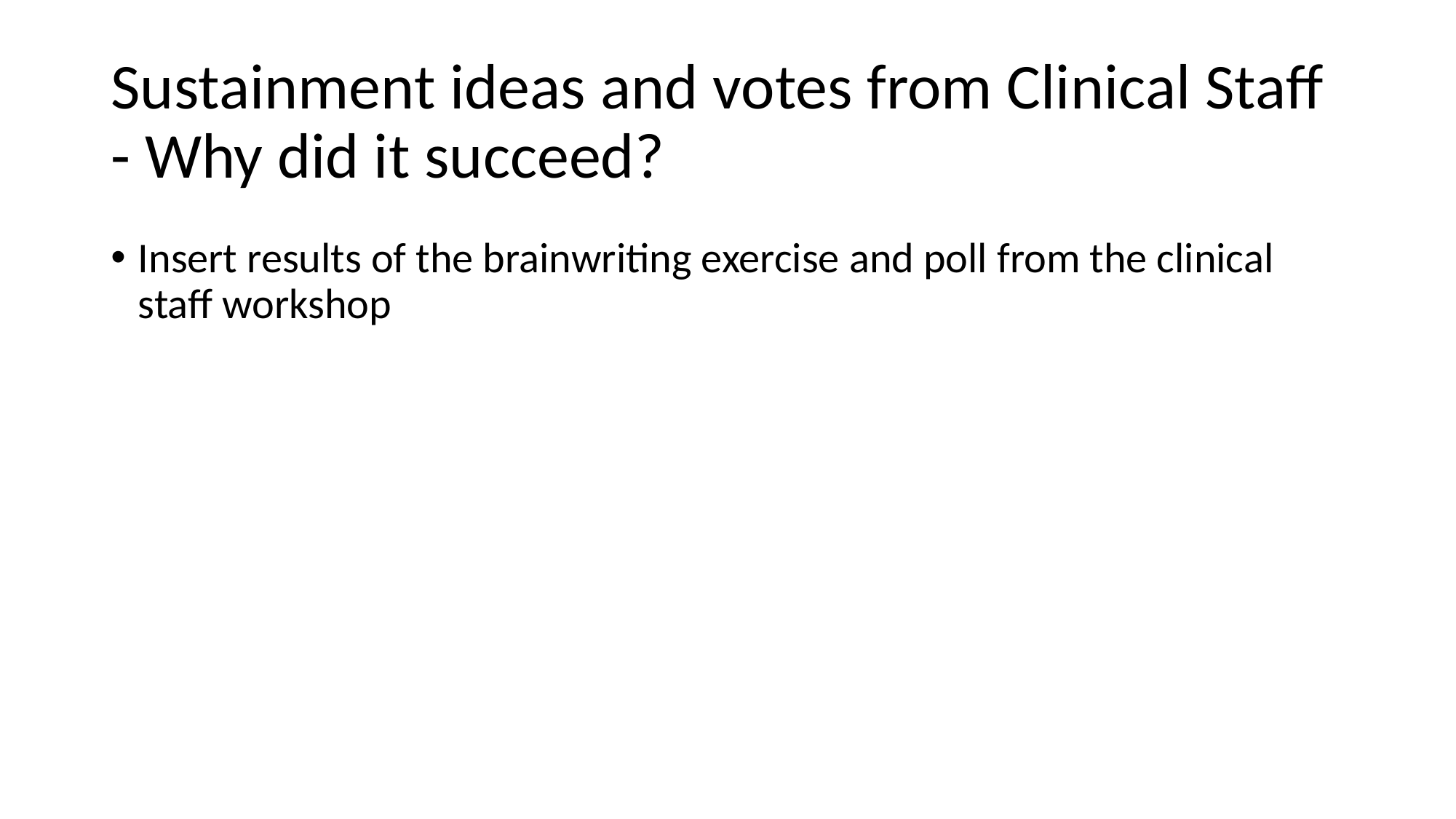

# Sustainment ideas and votes from Clinical Staff - Why did it succeed?
Insert results of the brainwriting exercise and poll from the clinical staff workshop